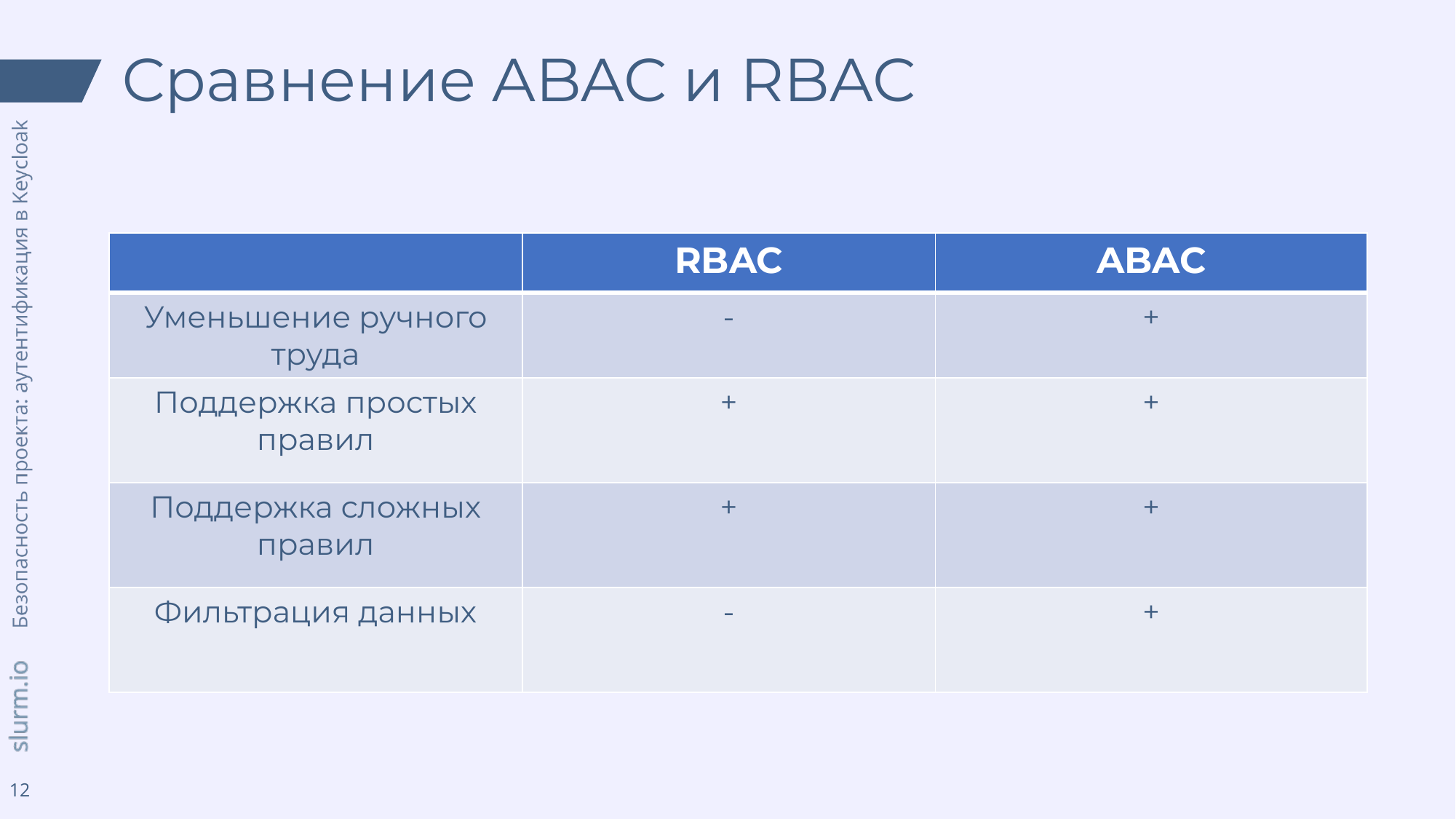

# Сравнение ABAC и RBAC

|  | RBAC | ABAC |
| --- | --- | --- |
| Уменьшение ручного труда | - | + |
| Поддержка простых правил | + | + |
| Поддержка сложных правил | + | + |
| Фильтрация данных | - | + |